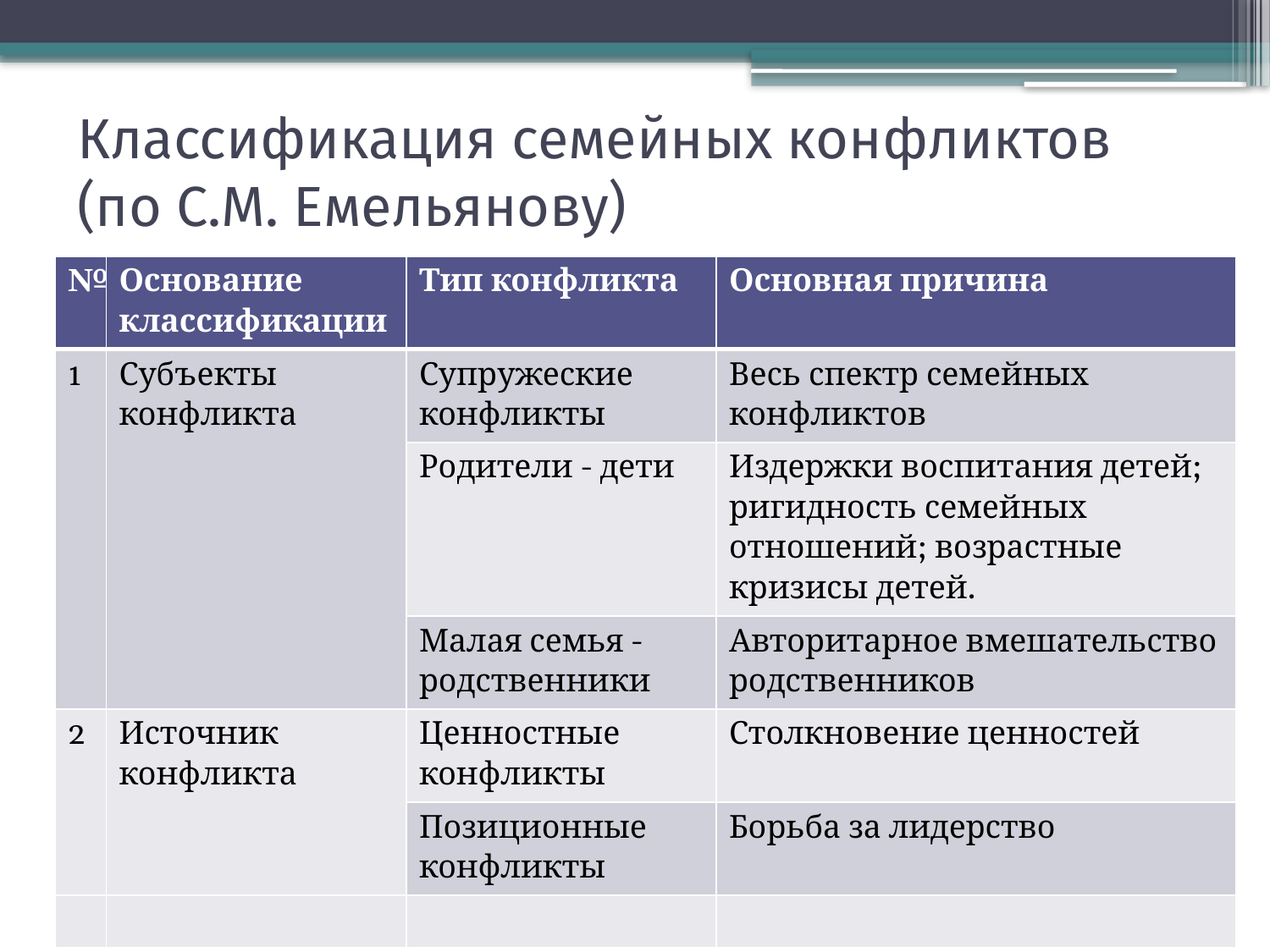

# Классификация семейных конфликтов (по С.М. Емельянову)
| № | Основание классификации | Тип конфликта | Основная причина |
| --- | --- | --- | --- |
| 1 | Субъекты конфликта | Супружеские конфликты | Весь спектр семейных конфликтов |
|  |  | Родители - дети | Издержки воспитания детей; ригидность семейных отношений; возрастные кризисы детей. |
|  |  | Малая семья - родственники | Авторитарное вмешательство родственников |
| 2 | Источник конфликта | Ценностные конфликты | Столкновение ценностей |
|  |  | Позиционные конфликты | Борьба за лидерство |
|  |  |  |  |